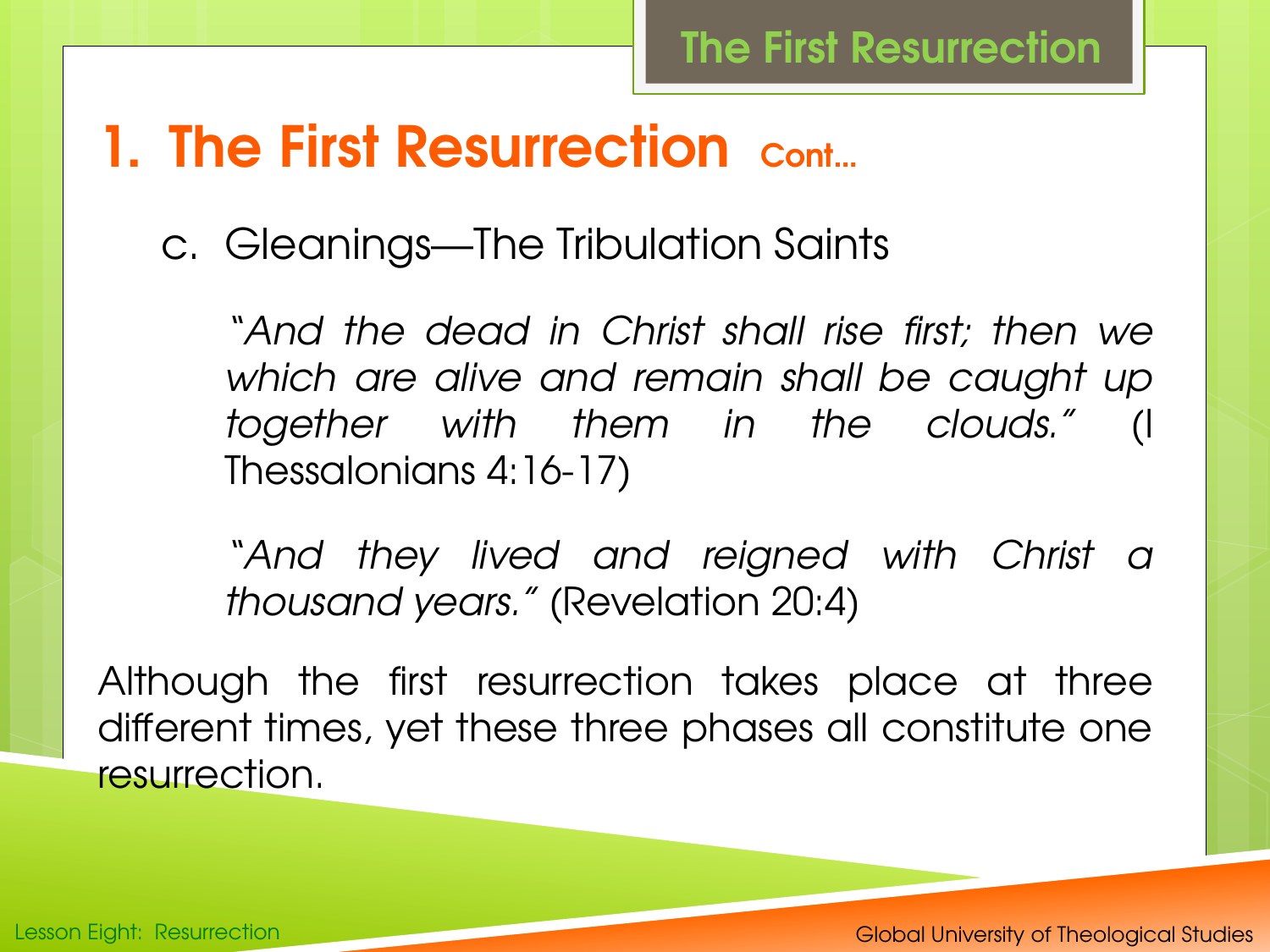

The First Resurrection
The First Resurrection  Cont…

Gleanings—The Tribulation Saints

“And the dead in Christ shall rise first; then we which are alive and remain shall be caught up together with them in the clouds.” (I Thessalonians 4:16-17)

“And they lived and reigned with Christ a thousand years.” (Revelation 20:4)

Although the first resurrection takes place at three different times, yet these three phases all constitute one resurrection.

 Global University of Theological Studies
Lesson Eight:  Resurrection